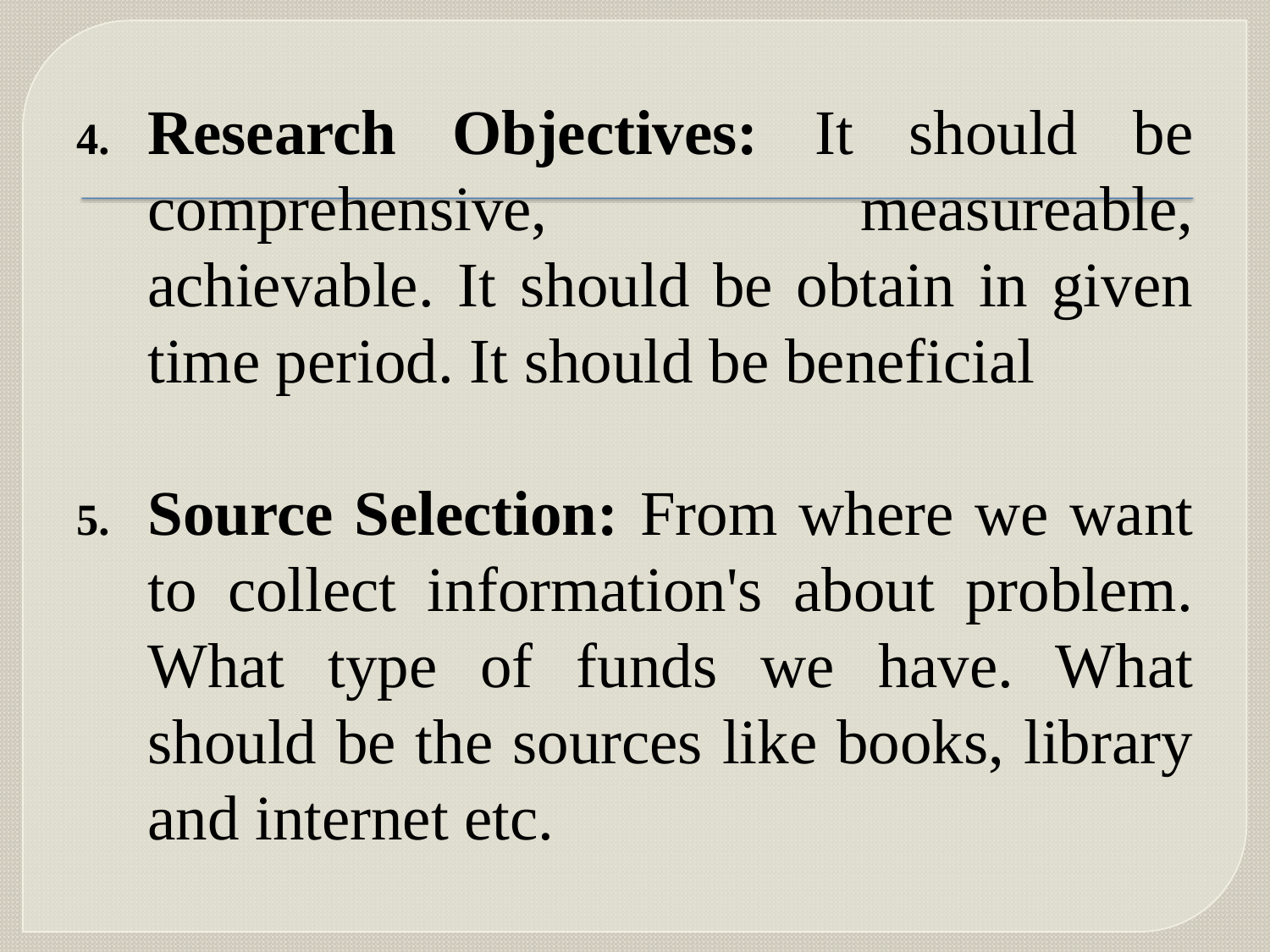

Research Objectives: It should be comprehensive, measureable, achievable. It should be obtain in given time period. It should be beneficial

Source Selection: From where we want to collect information's about problem. What type of funds we have. What should be the sources like books, library and internet etc.